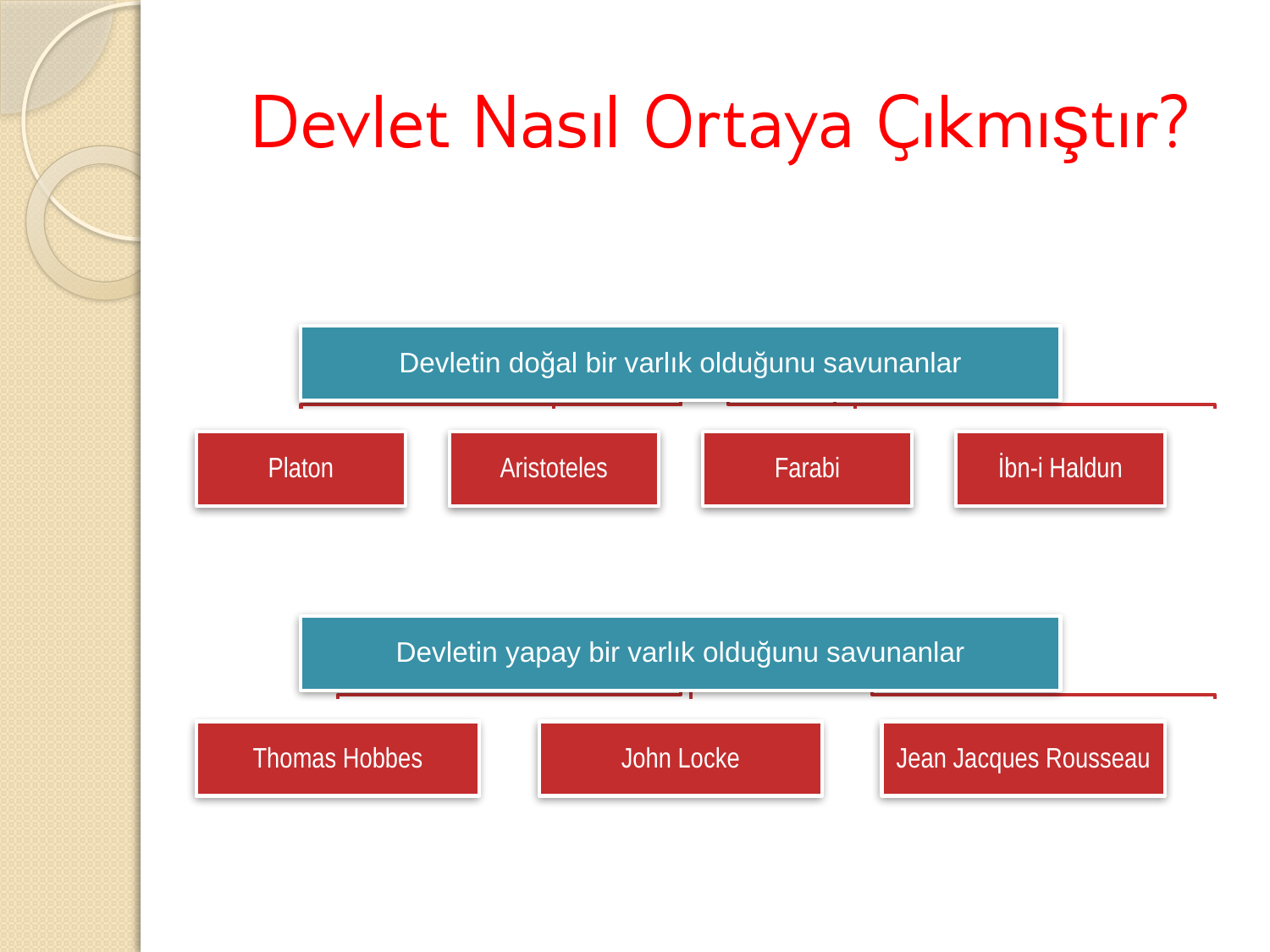

# Devlet Nasıl Ortaya Çıkmıştır?
Devletin doğal bir varlık olduğunu savunanlar

Platon
Aristoteles
Farabi
İbn-i Haldun
Devletin yapay bir varlık olduğunu savunanlar

Thomas Hobbes
John Locke
Jean Jacques Rousseau